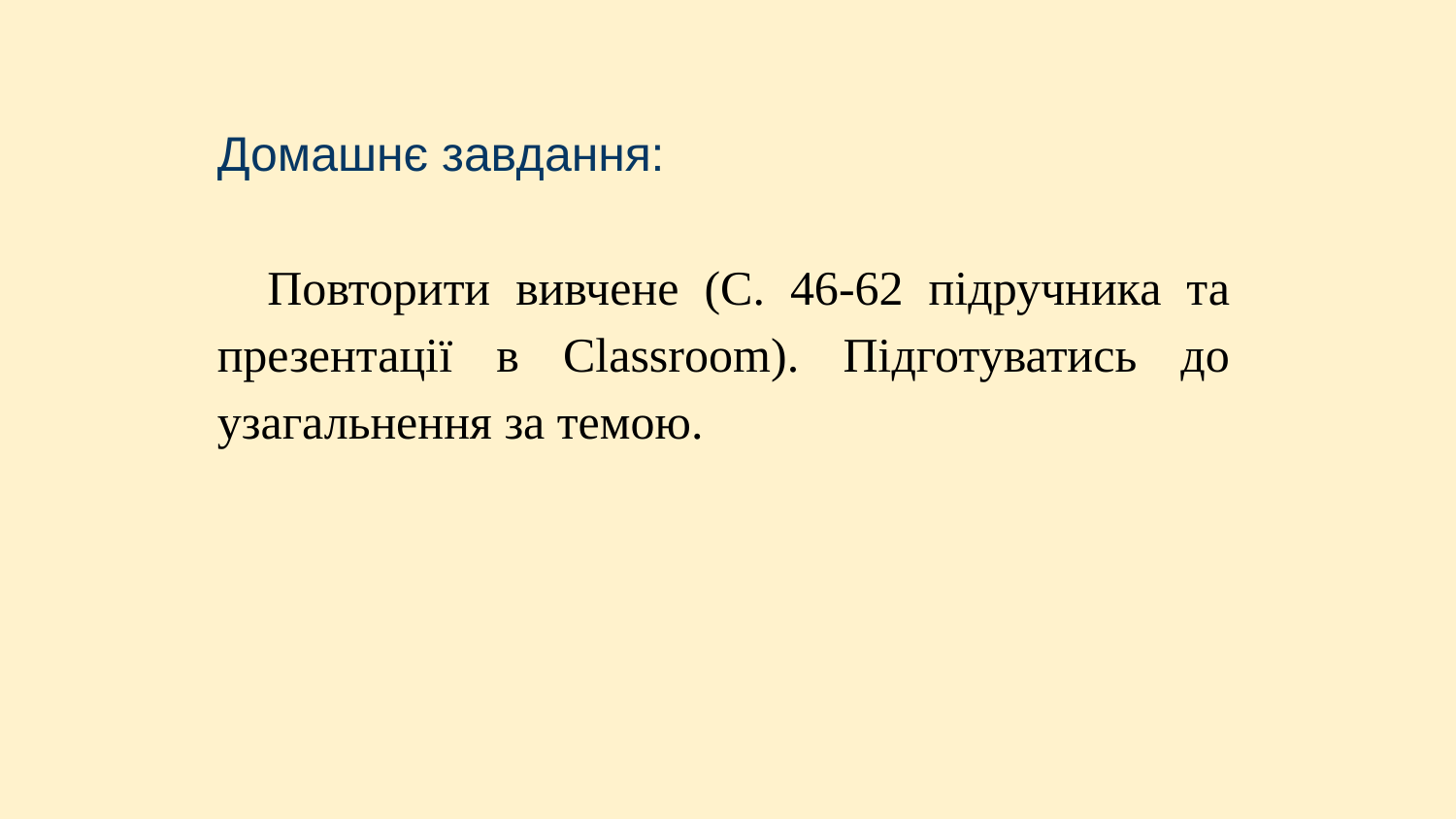

Домашнє завдання:

Повторити вивчене (С. 46-62 підручника та презентації в Classroom). Підготуватись до узагальнення за темою.